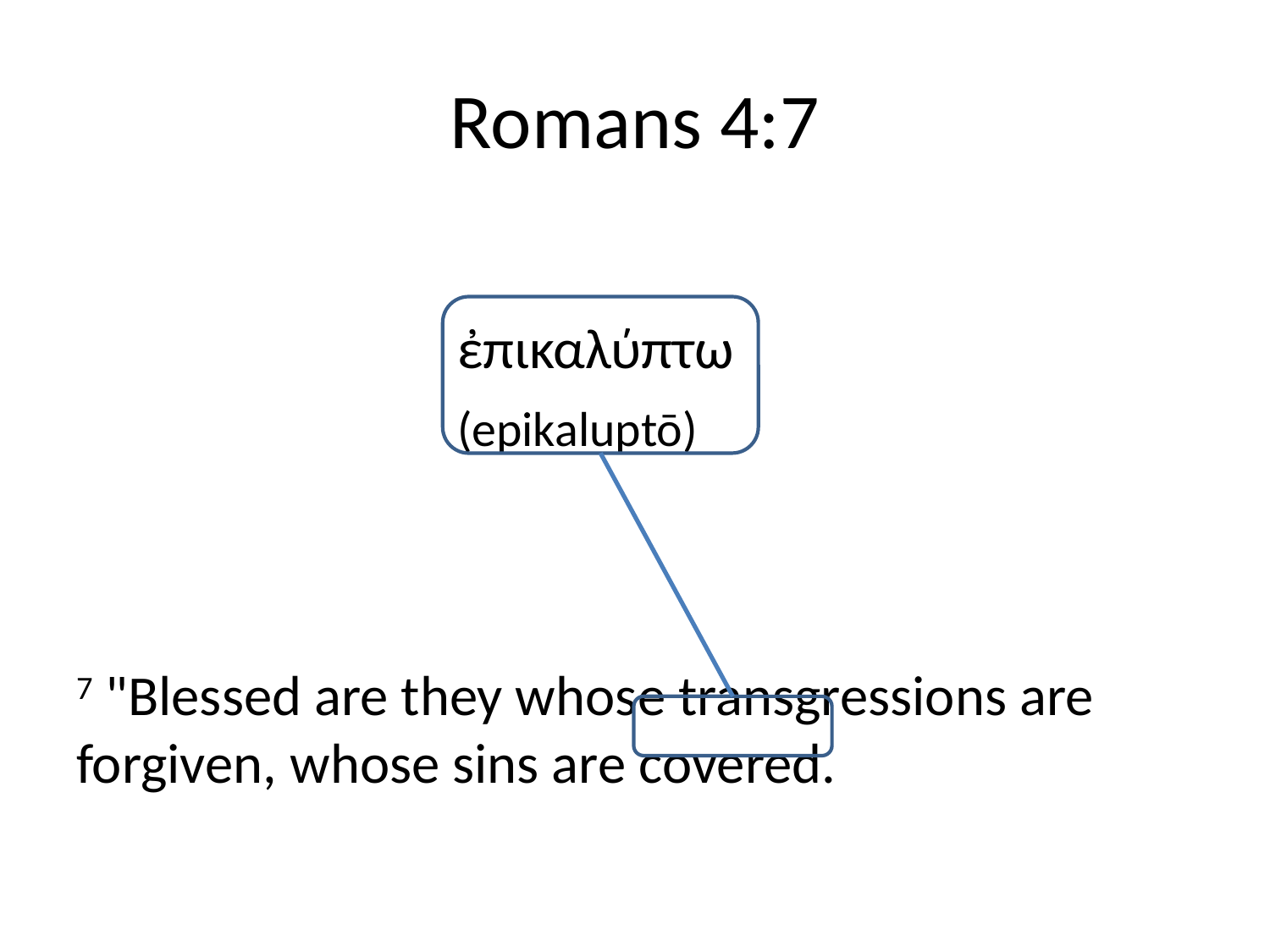

# Romans 4:7

			ἐπικαλύπτω
			(epikaluptō)

7 "Blessed are they whose transgressions are forgiven, whose sins are covered.